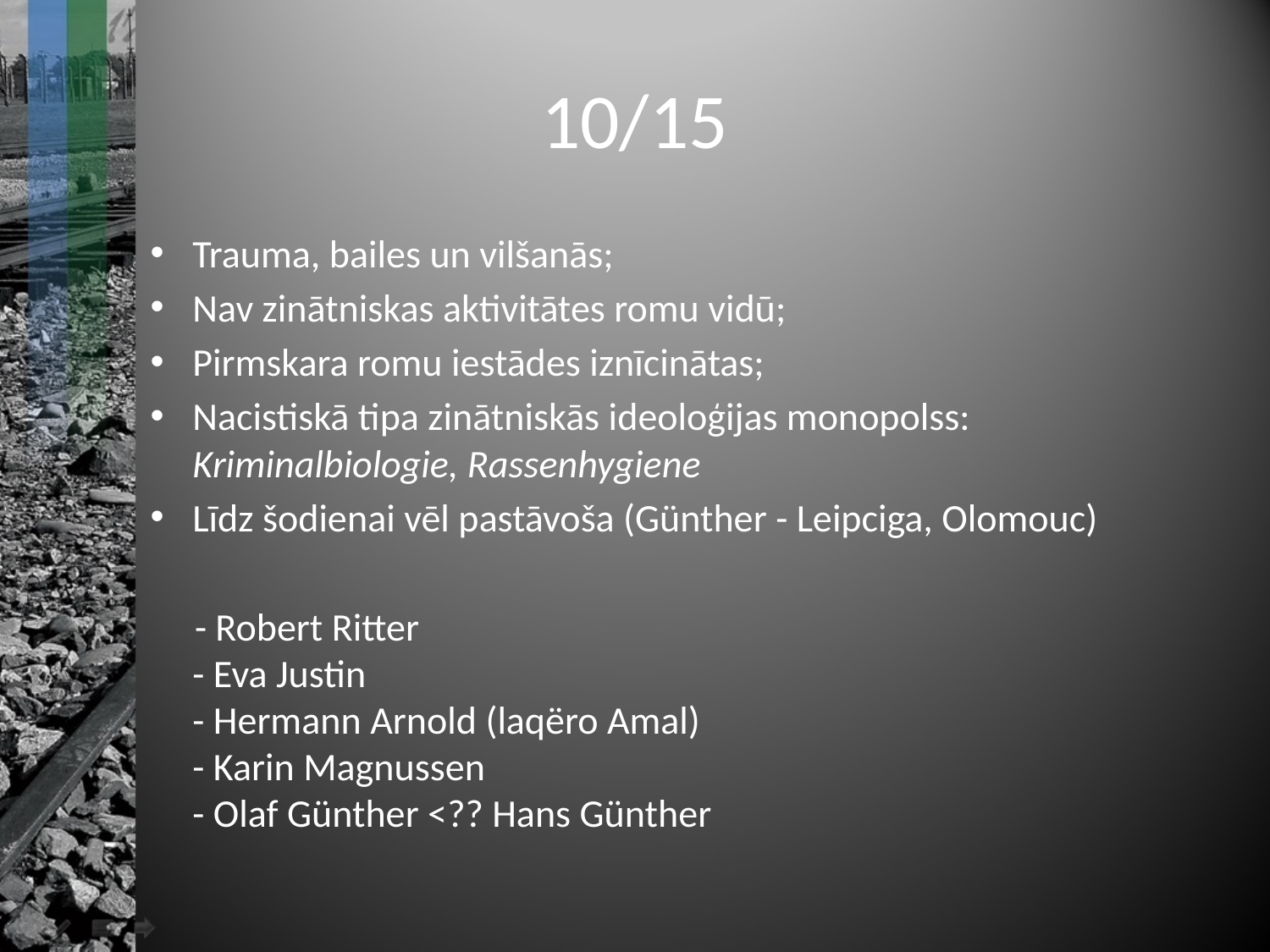

# 10/15
Trauma, bailes un vilšanās;
Nav zinātniskas aktivitātes romu vidū;
Pirmskara romu iestādes iznīcinātas;
Nacistiskā tipa zinātniskās ideoloģijas monopolss: Kriminalbiologie, Rassenhygiene
Līdz šodienai vēl pastāvoša (Günther - Leipciga, Olomouc)

     - Robert Ritter
- Eva Justin
- Hermann Arnold (laqëro Amal)
- Karin Magnussen
- Olaf Günther <?? Hans Günther